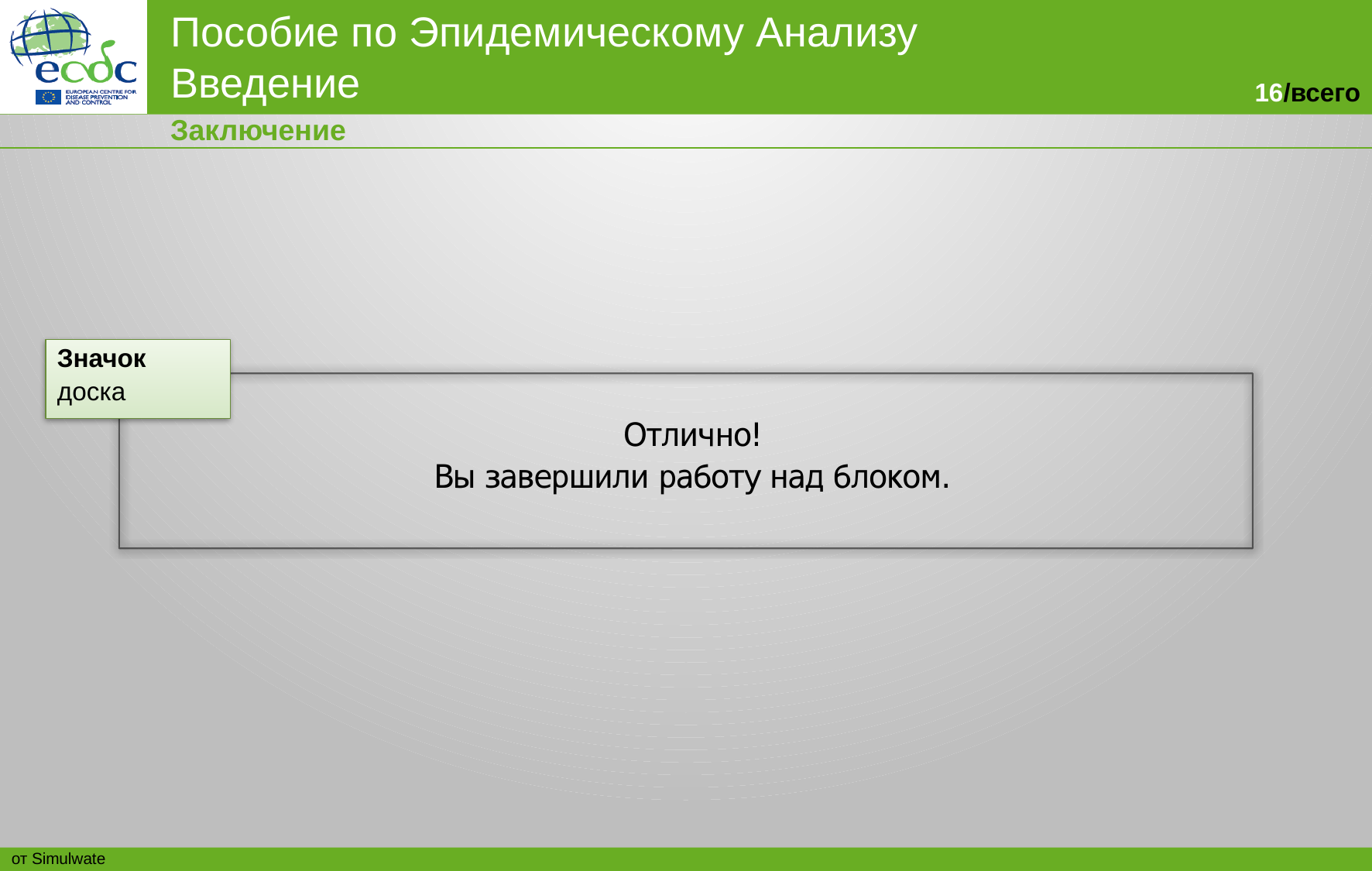

Заключение
Значок
доска

Отлично!
Вы завершили работу над блоком.